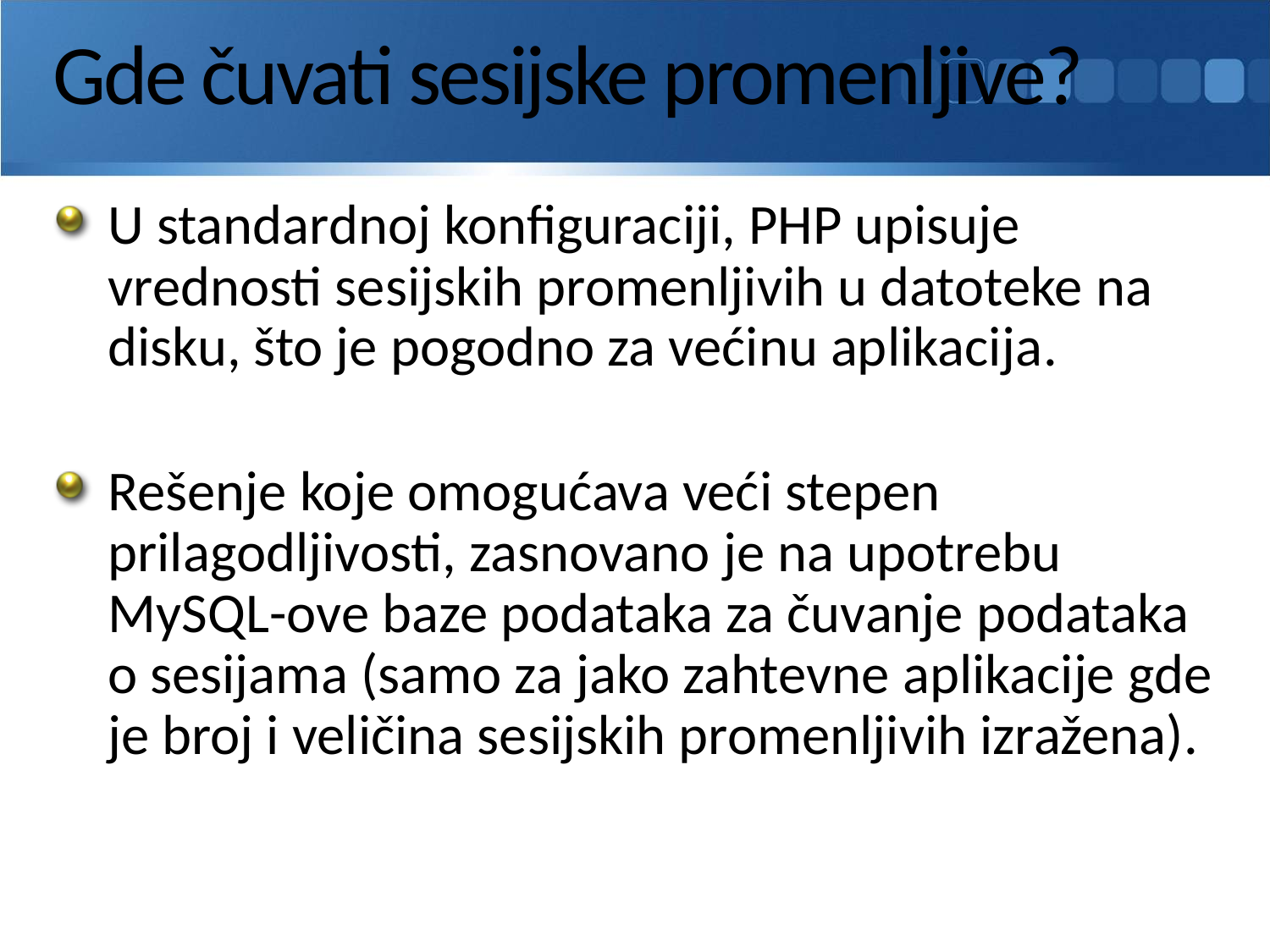

# Gde čuvati sesijske promenljive?
U standardnoj konfiguraciji, PHP upisuje vrednosti sesijskih promenljivih u datoteke na disku, što je pogodno za većinu aplikacija.

Rešenje koje omogućava veći stepen prilagodljivosti, zasnovano je na upotrebu MySQL-ove baze podataka za čuvanje podataka o sesijama (samo za jako zahtevne aplikacije gde je broj i veličina sesijskih promenljivih izražena).